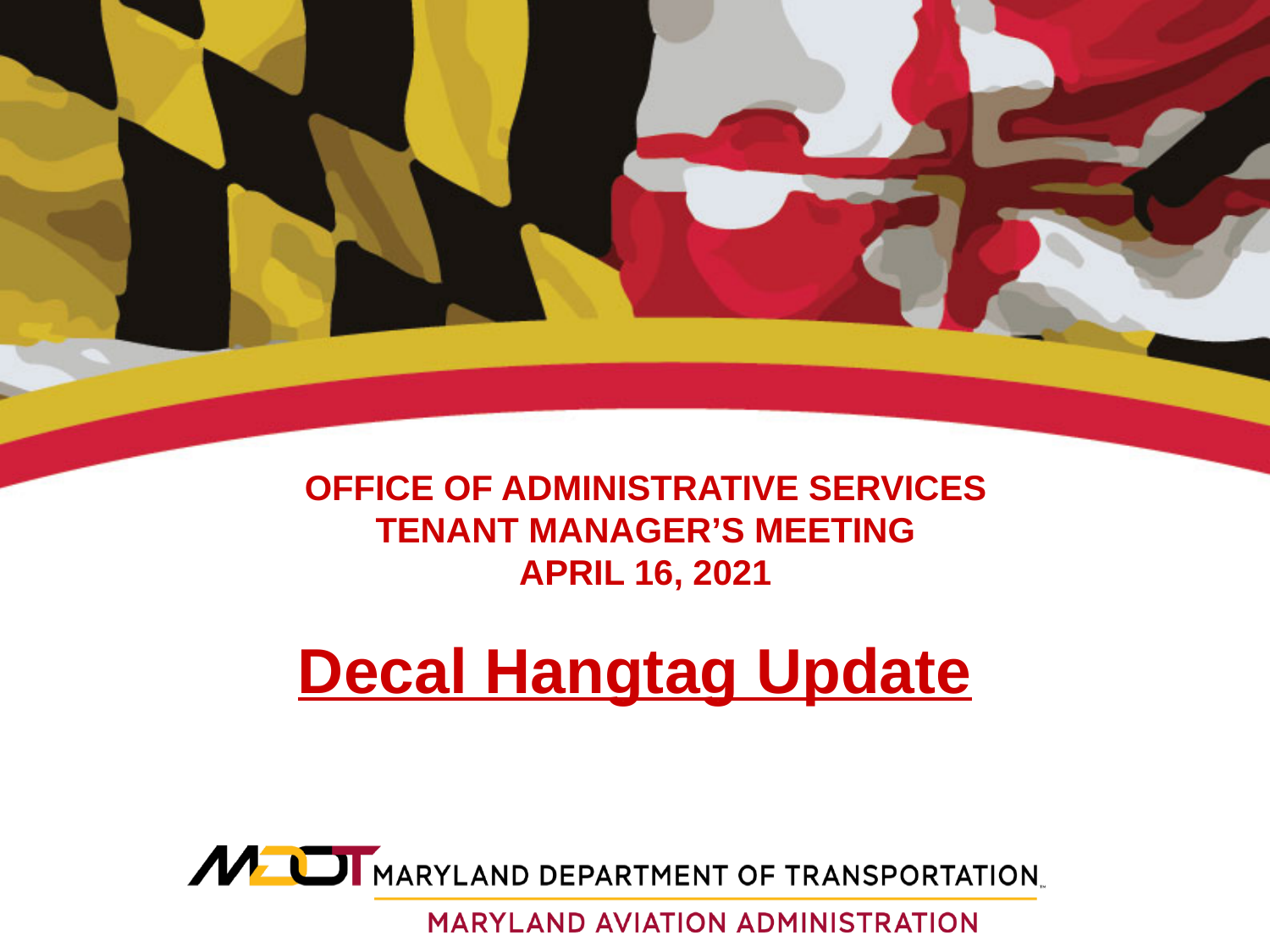

# OFFICE OF ADMINISTRATIVE SERVICES TENANT MANAGER’S MEETING APRIL 16, 2021
Decal Hangtag Update